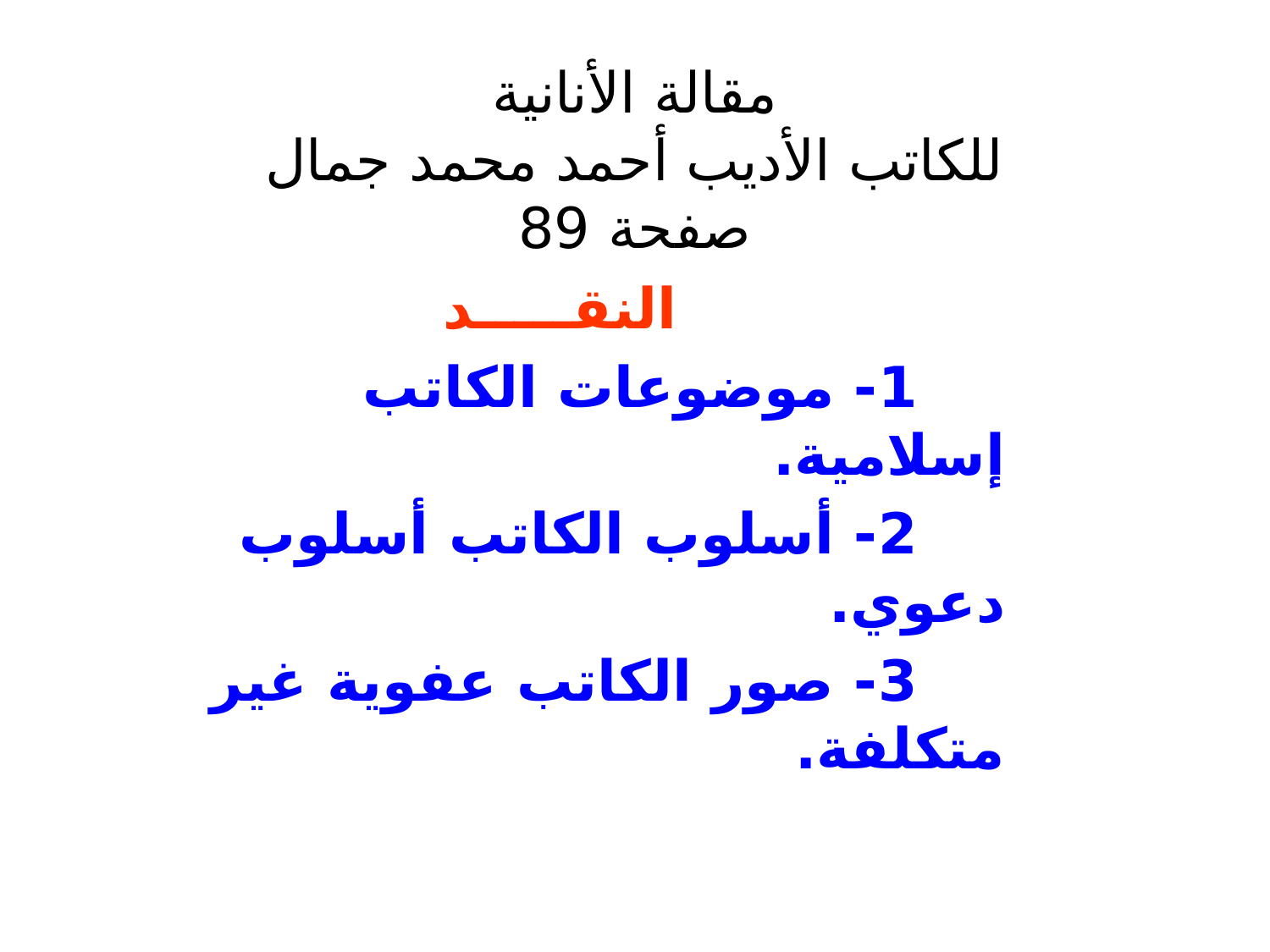

# مقالة الأنانية للكاتب الأديب أحمد محمد جمال صفحة 89
النقـــــد
1- موضوعات الكاتب إسلامية.
2- أسلوب الكاتب أسلوب دعوي.
3- صور الكاتب عفوية غير متكلفة.